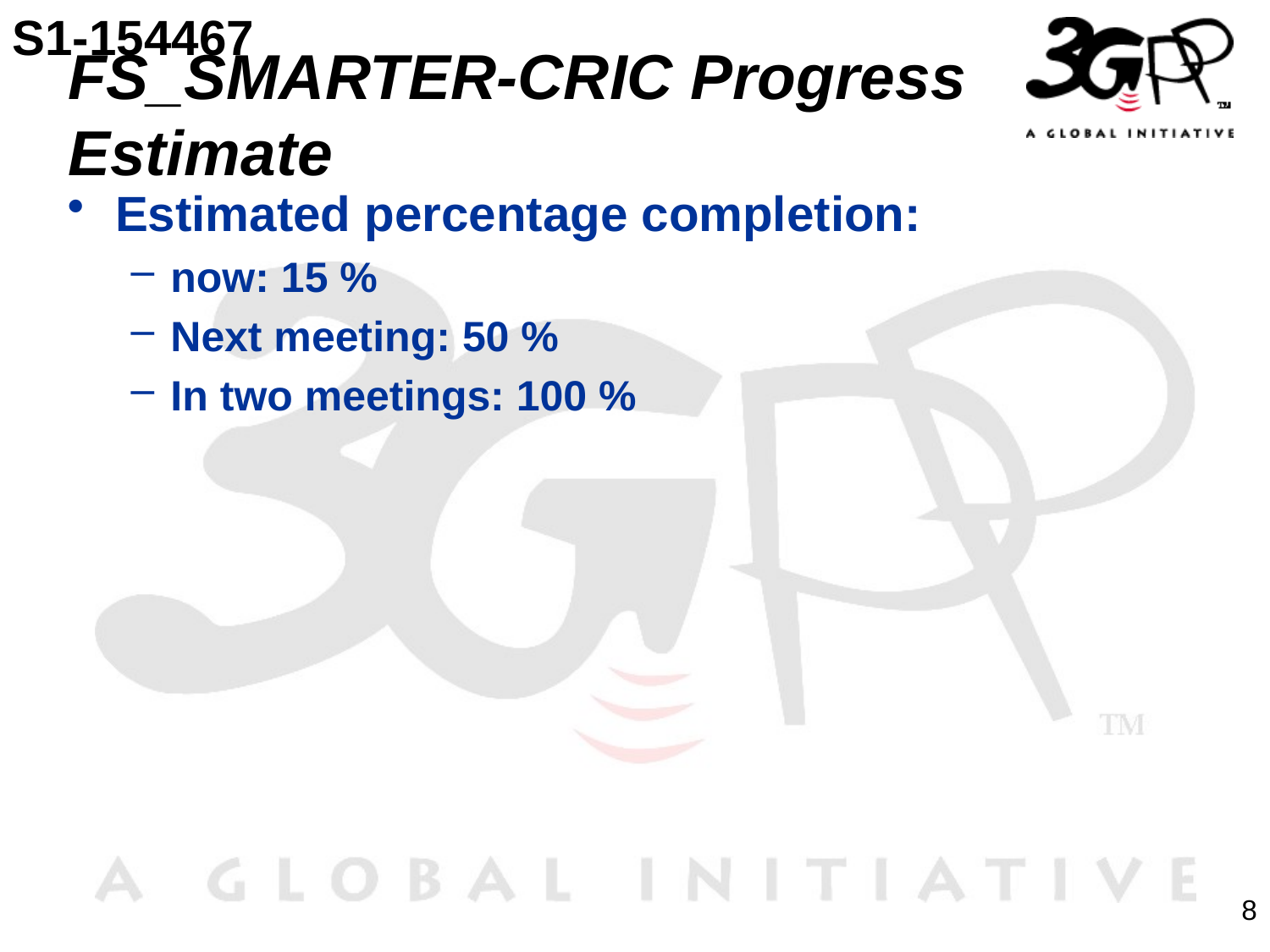

S1-154467
# FS_SMARTER-CRIC Progress Estimate
Estimated percentage completion:
now: 15 %
Next meeting: 50 %
In two meetings: 100 %
8